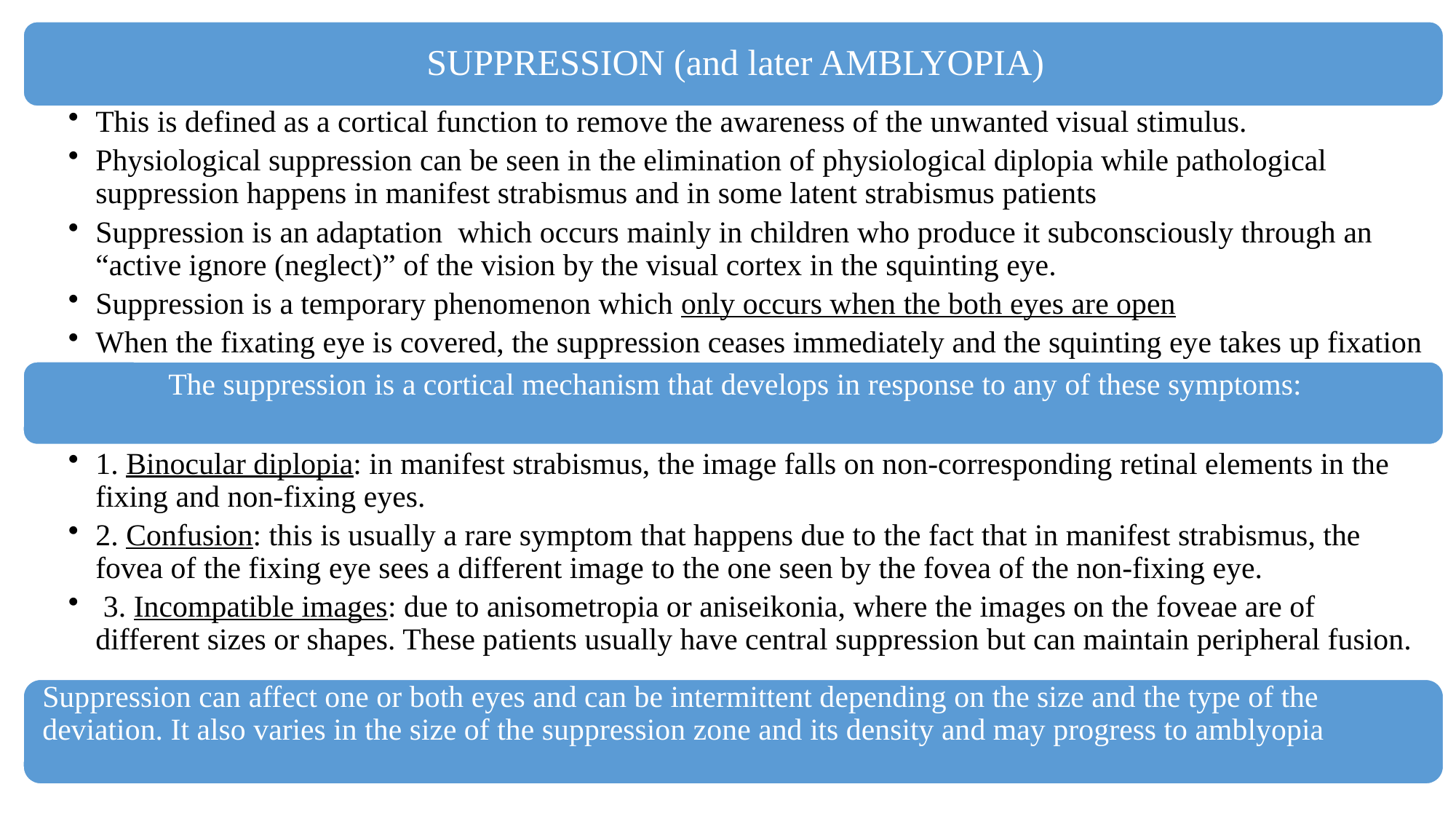

SUPPRESSION (and later AMBLYOPIA)
This is defined as a cortical function to remove the awareness of the unwanted visual stimulus.
Physiological suppression can be seen in the elimination of physiological diplopia while pathological suppression happens in manifest strabismus and in some latent strabismus patients
Suppression is an adaptation  which occurs mainly in children who produce it subconsciously through an “active ignore (neglect)” of the vision by the visual cortex in the squinting eye.
Suppression is a temporary phenomenon which only occurs when the both eyes are open
When the fixating eye is covered, the suppression ceases immediately and the squinting eye takes up fixation
The suppression is a cortical mechanism that develops in response to any of these symptoms:
1. Binocular diplopia: in manifest strabismus, the image falls on non-corresponding retinal elements in the fixing and non-fixing eyes.
2. Confusion: this is usually a rare symptom that happens due to the fact that in manifest strabismus, the fovea of the fixing eye sees a different image to the one seen by the fovea of the non-fixing eye.
 3. Incompatible images: due to anisometropia or aniseikonia, where the images on the foveae are of different sizes or shapes. These patients usually have central suppression but can maintain peripheral fusion.
Suppression can affect one or both eyes and can be intermittent depending on the size and the type of the deviation. It also varies in the size of the suppression zone and its density and may progress to amblyopia